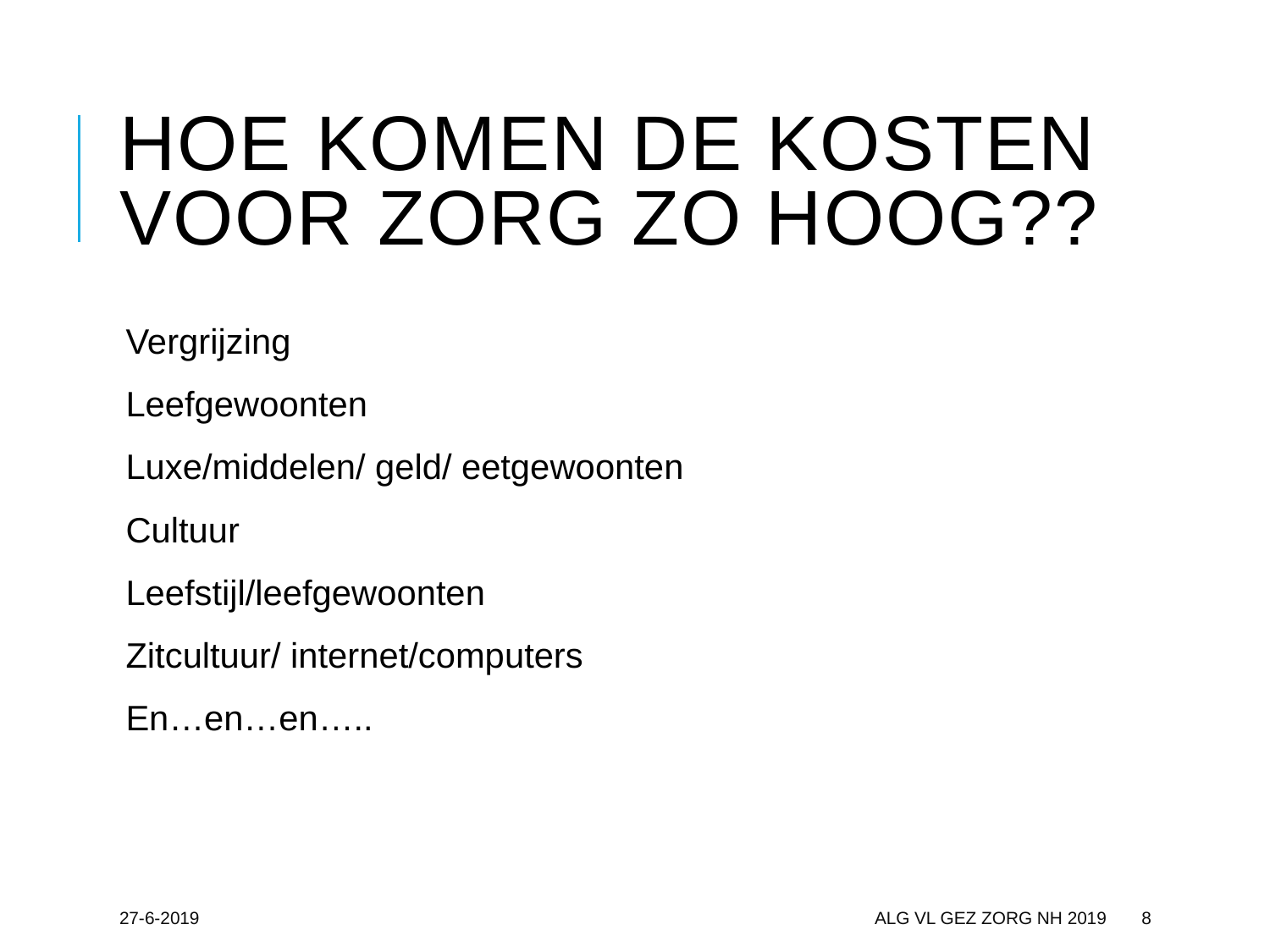

# Hoe komen de kosten voor zorg zo hoog??
Vergrijzing
Leefgewoonten
Luxe/middelen/ geld/ eetgewoonten
Cultuur
Leefstijl/leefgewoonten
Zitcultuur/ internet/computers
En…en…en…..
27-6-2019
Alg VL gez zorg NH 2019
8